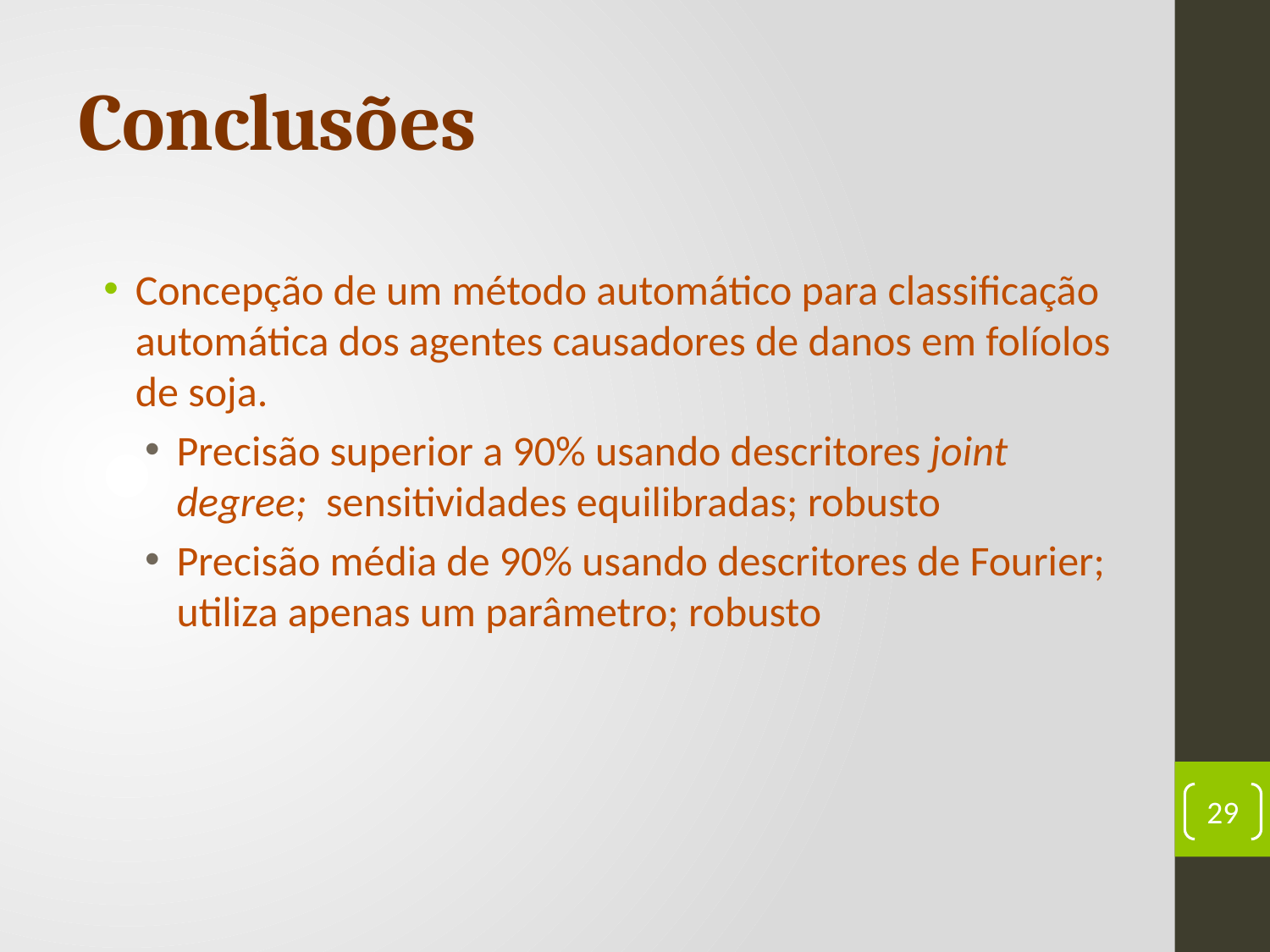

# Conclusões
Concepção de um método automático para classificação automática dos agentes causadores de danos em folíolos de soja.
Precisão superior a 90% usando descritores joint degree;  sensitividades equilibradas; robusto
Precisão média de 90% usando descritores de Fourier; utiliza apenas um parâmetro; robusto

29